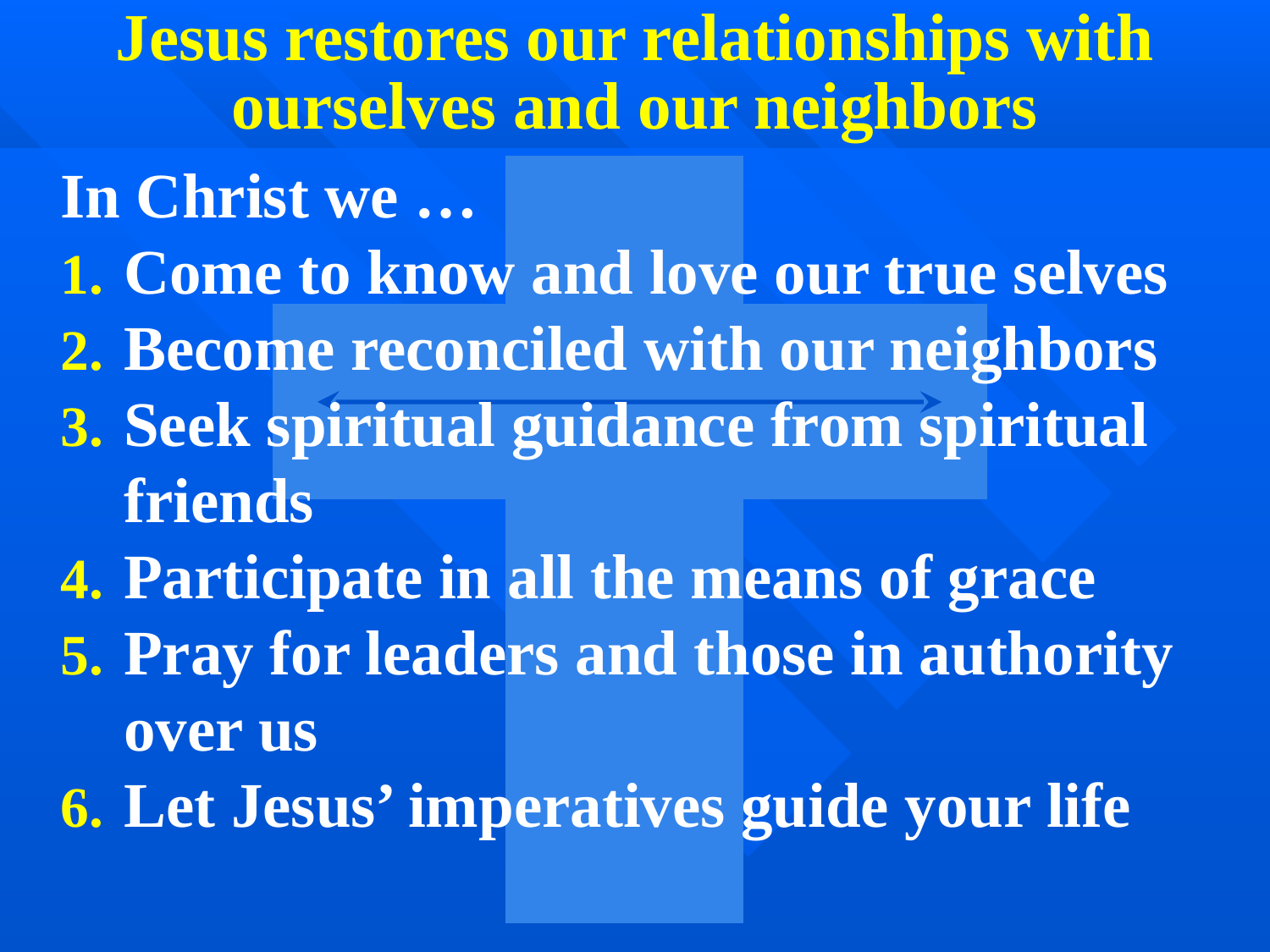

Jesus restores our relationships with
ourselves and our neighbors
In Christ we …
Come to know and love our true selves
Become reconciled with our neighbors
Seek spiritual guidance from spiritual friends
Participate in all the means of grace
Pray for leaders and those in authority over us
Let Jesus’ imperatives guide your life